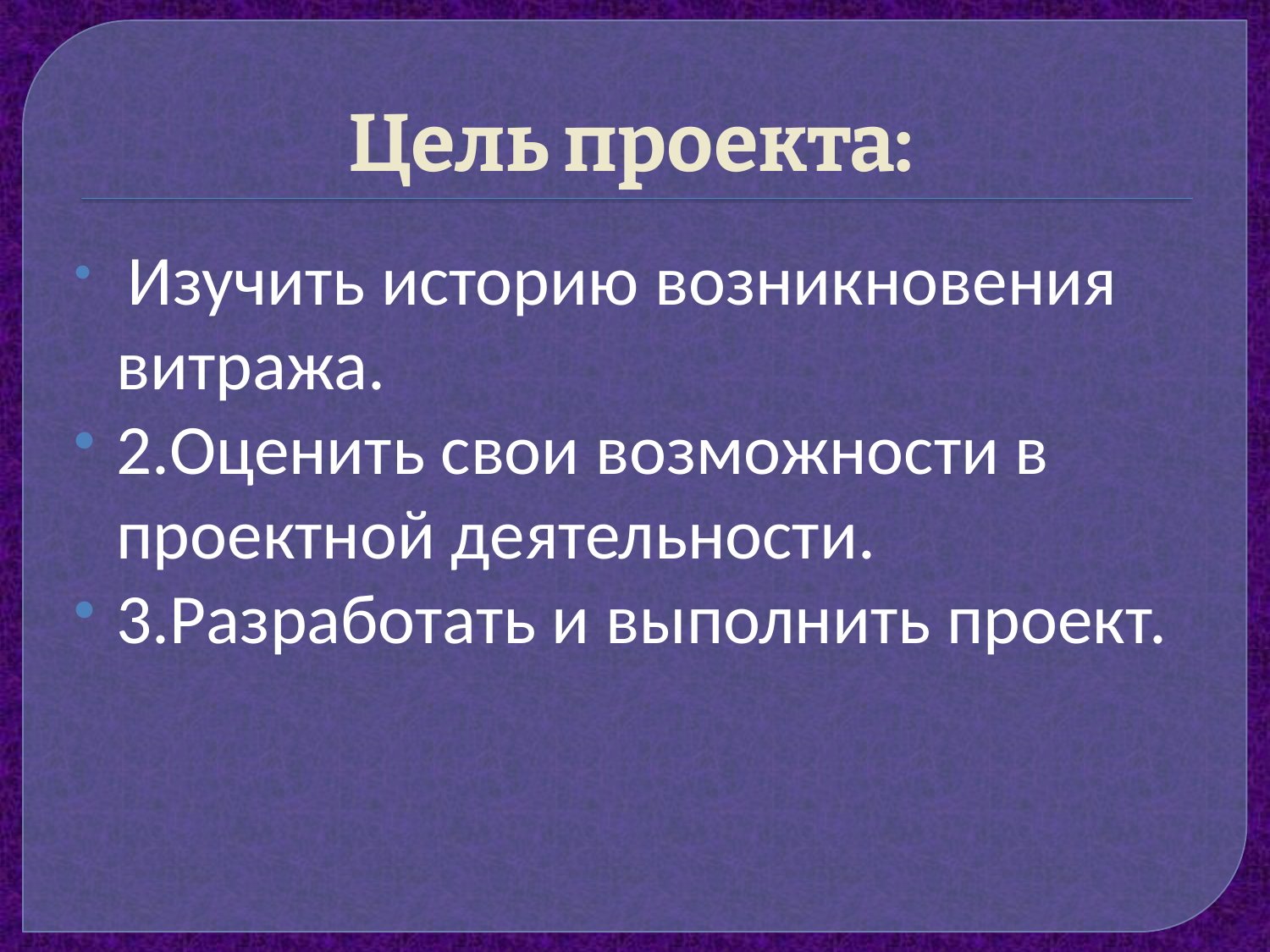

# Цель проекта:
 Изучить историю возникновения витража.
2.Оценить свои возможности в проектной деятельности.
3.Разработать и выполнить проект.